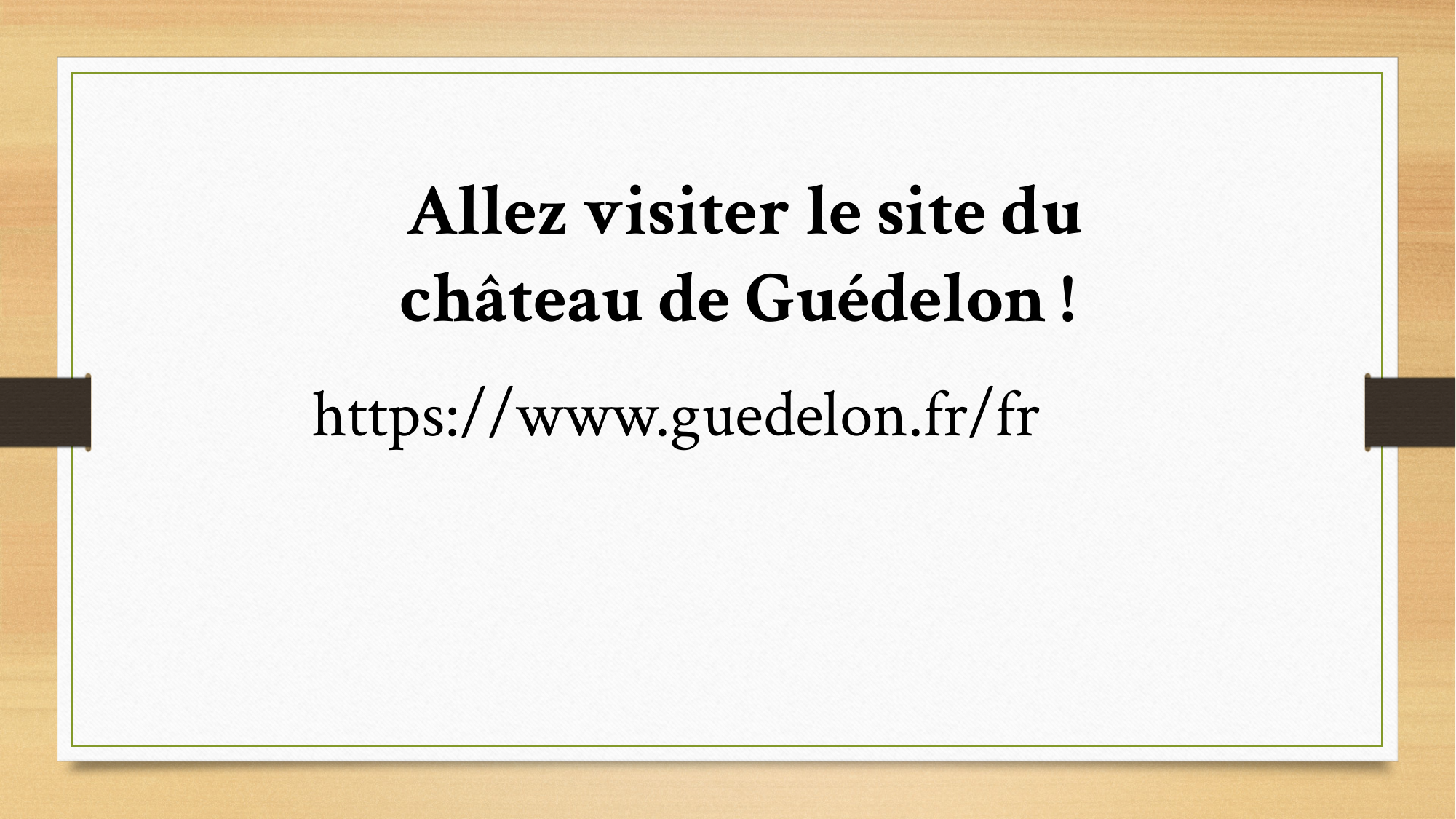

Allez visiter le site du château de Guédelon !
https://www.guedelon.fr/fr